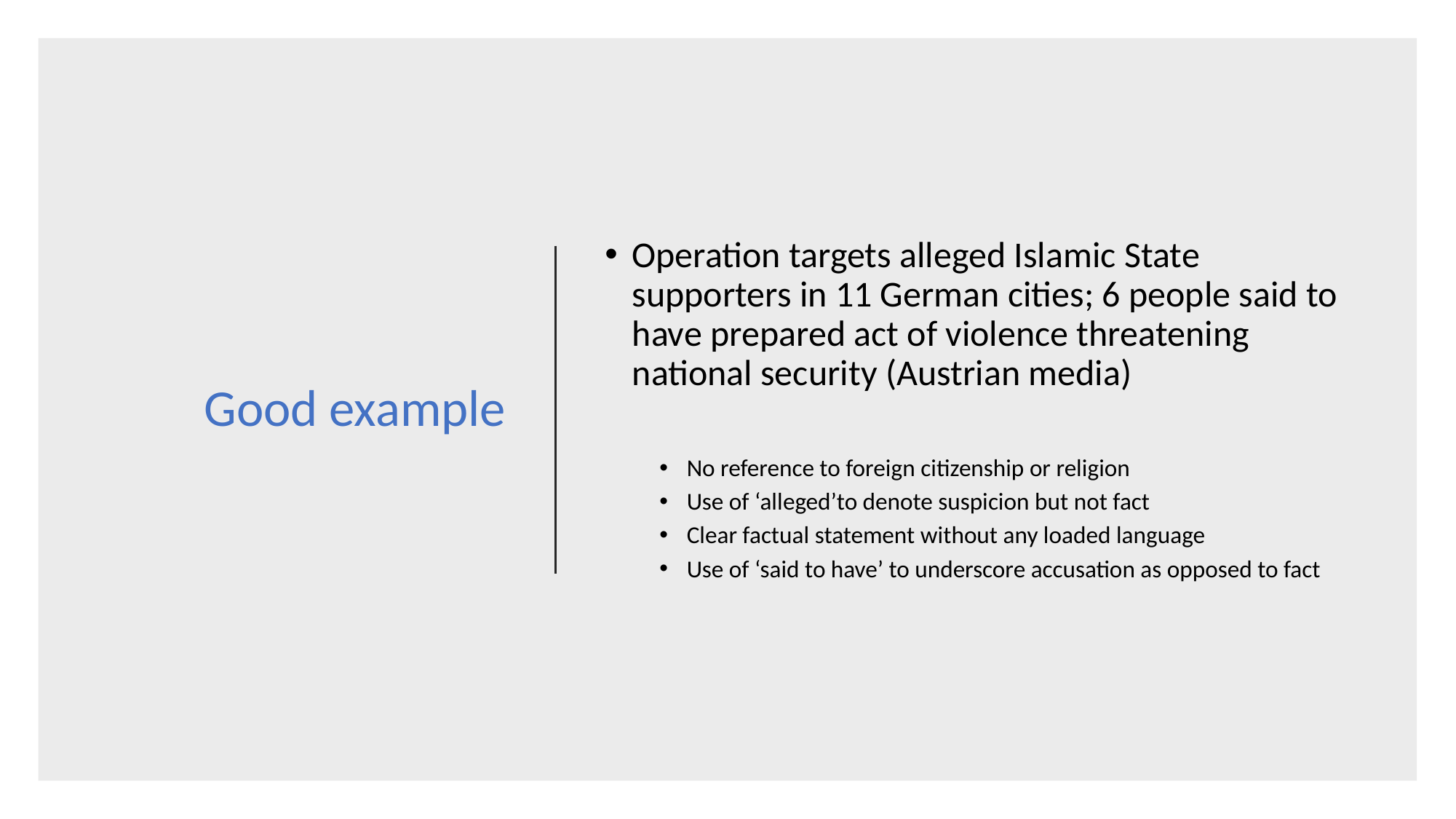

# Good example
Operation targets alleged Islamic State supporters in 11 German cities; 6 people said to have prepared act of violence threatening national security (Austrian media)

No reference to foreign citizenship or religion
Use of ‘alleged’to denote suspicion but not fact
Clear factual statement without any loaded language
Use of ‘said to have’ to underscore accusation as opposed to fact